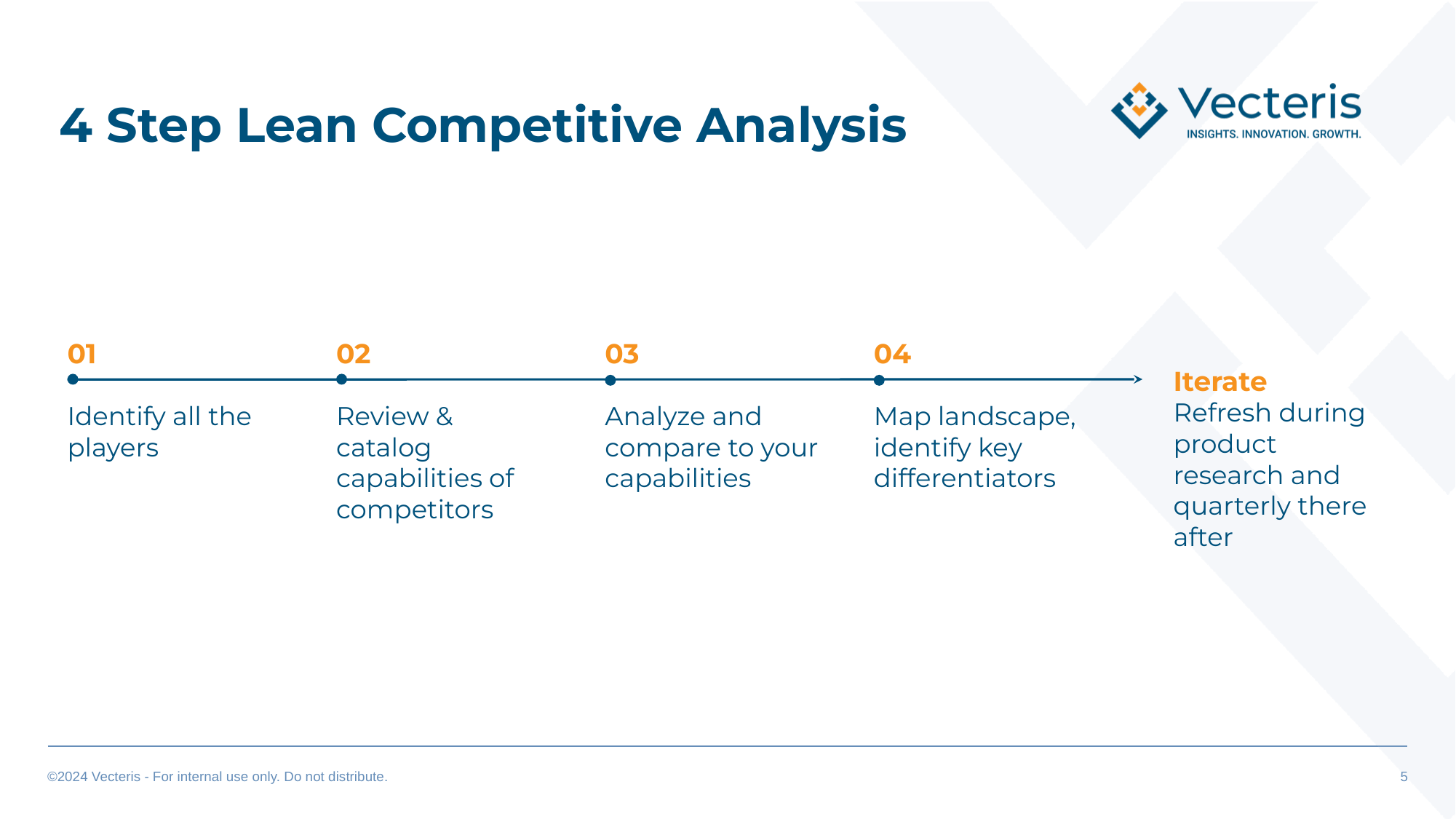

4 Step Lean Competitive Analysis
04

Map landscape, identify key differentiators
01

Identify all the players
02

Review & catalog capabilities of competitors
03

Analyze and compare to your capabilities
Iterate
Refresh during product research and quarterly there after